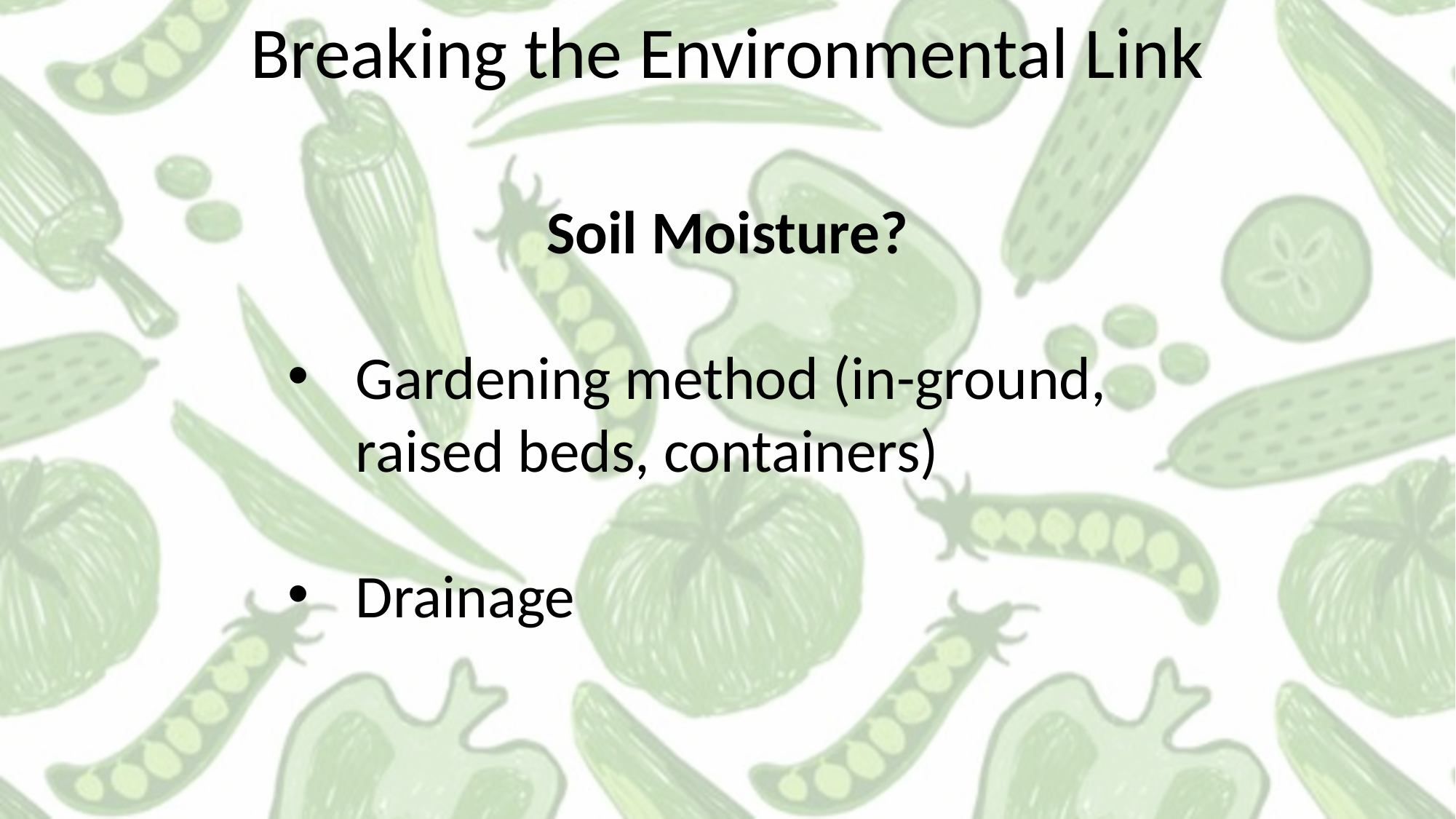

Breaking the Environmental Link
Soil Moisture?

Gardening method (in-ground, raised beds, containers)

Drainage